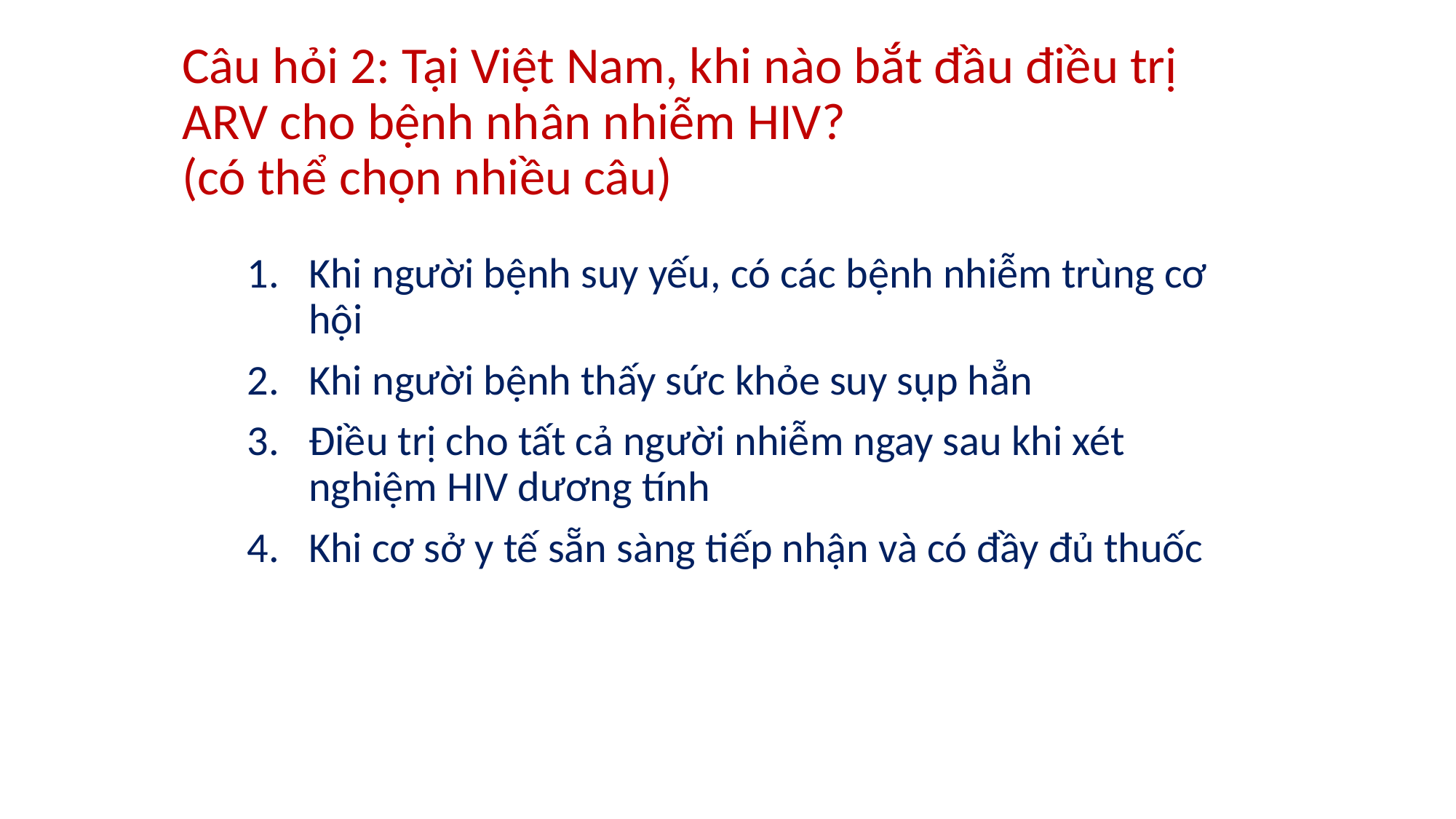

# Câu hỏi 2: Tại Việt Nam, khi nào bắt đầu điều trị ARV cho bệnh nhân nhiễm HIV? (có thể chọn nhiều câu)
Khi người bệnh suy yếu, có các bệnh nhiễm trùng cơ hội
Khi người bệnh thấy sức khỏe suy sụp hẳn
Điều trị cho tất cả người nhiễm ngay sau khi xét nghiệm HIV dương tính
Khi cơ sở y tế sẵn sàng tiếp nhận và có đầy đủ thuốc